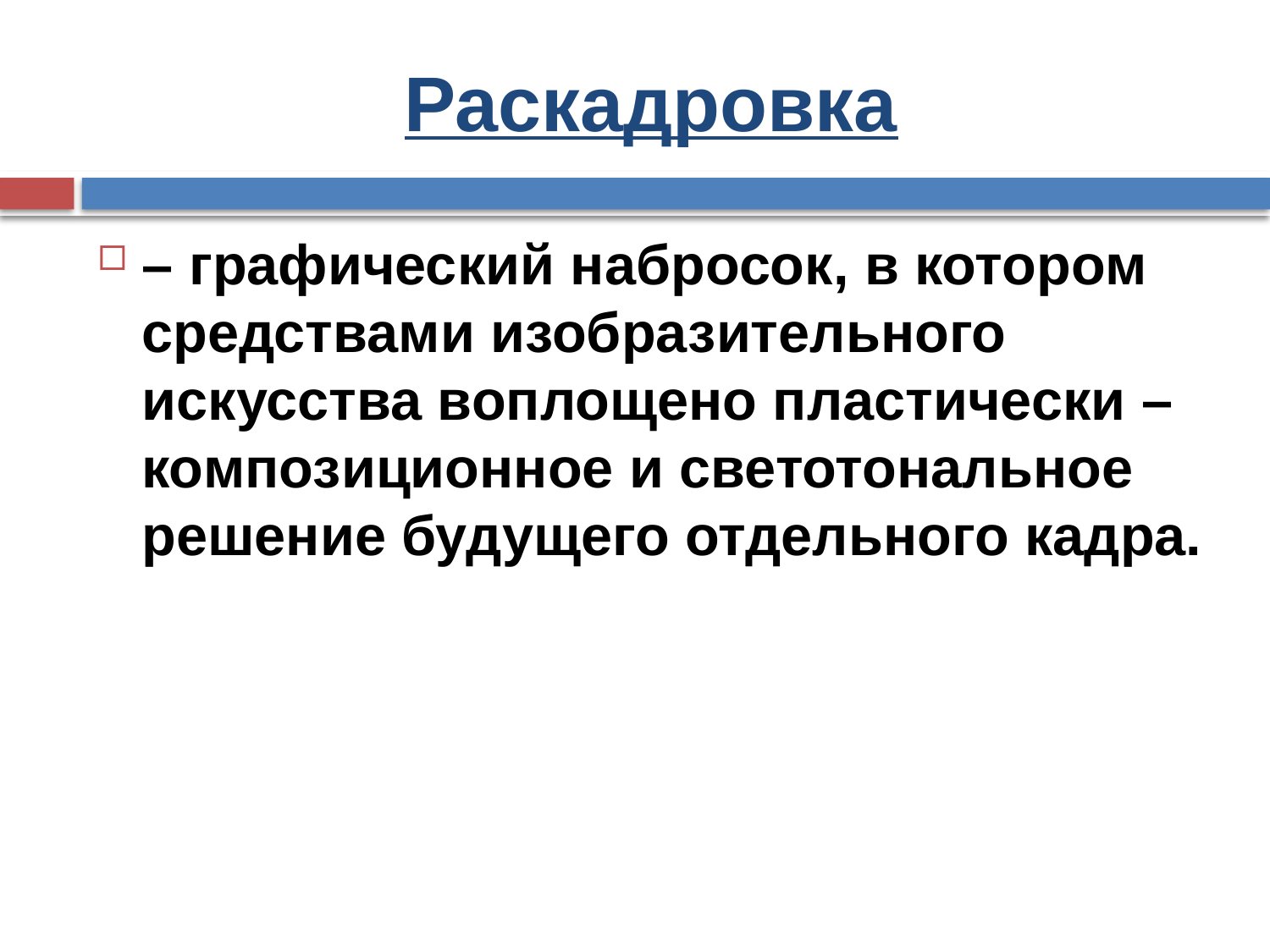

# Раскадровка
– графический набросок, в котором средствами изобразительного искусства воплощено пластически – композиционное и светотональное решение будущего отдельного кадра.